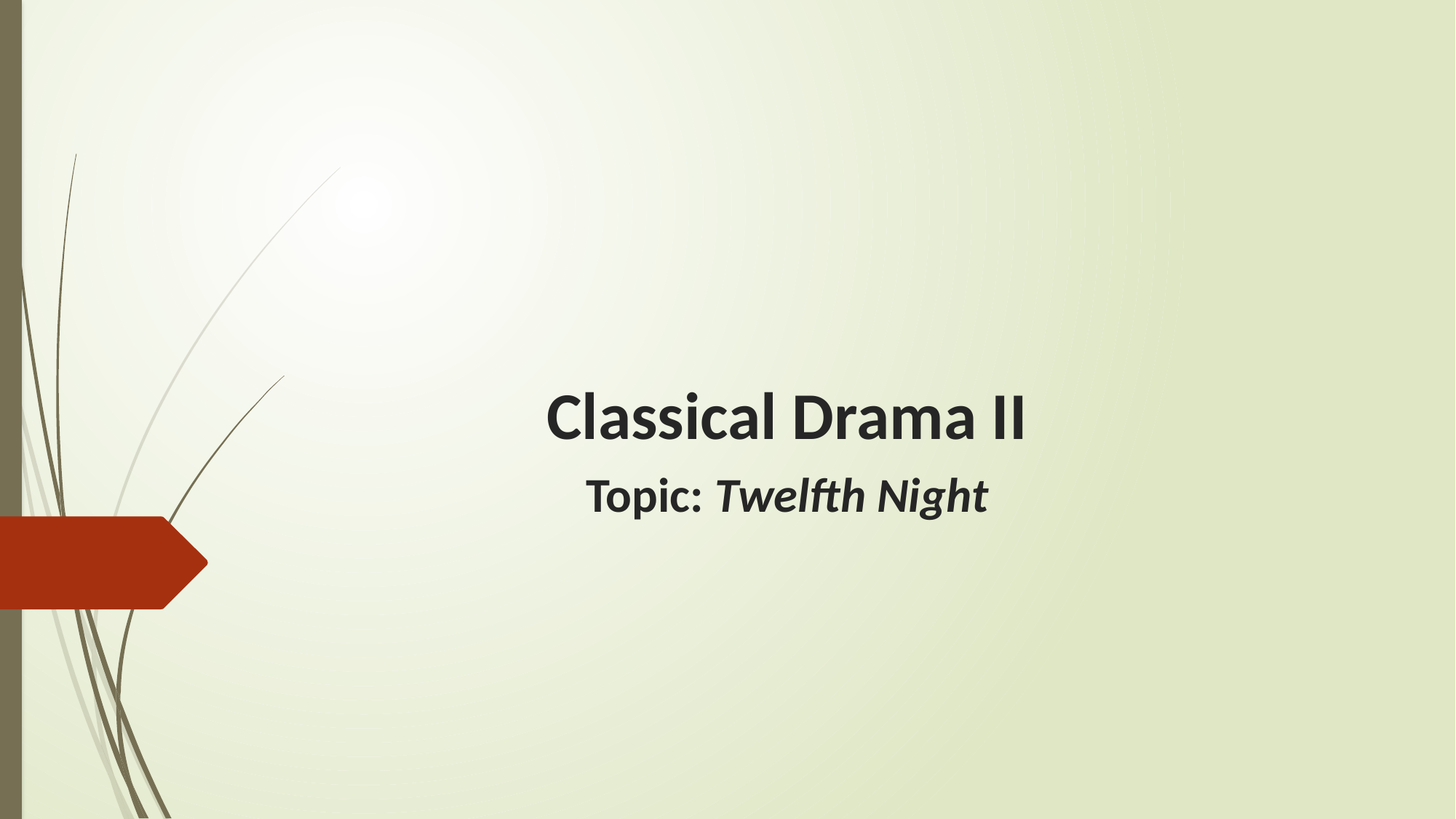

# Classical Drama II
Topic: Twelfth Night